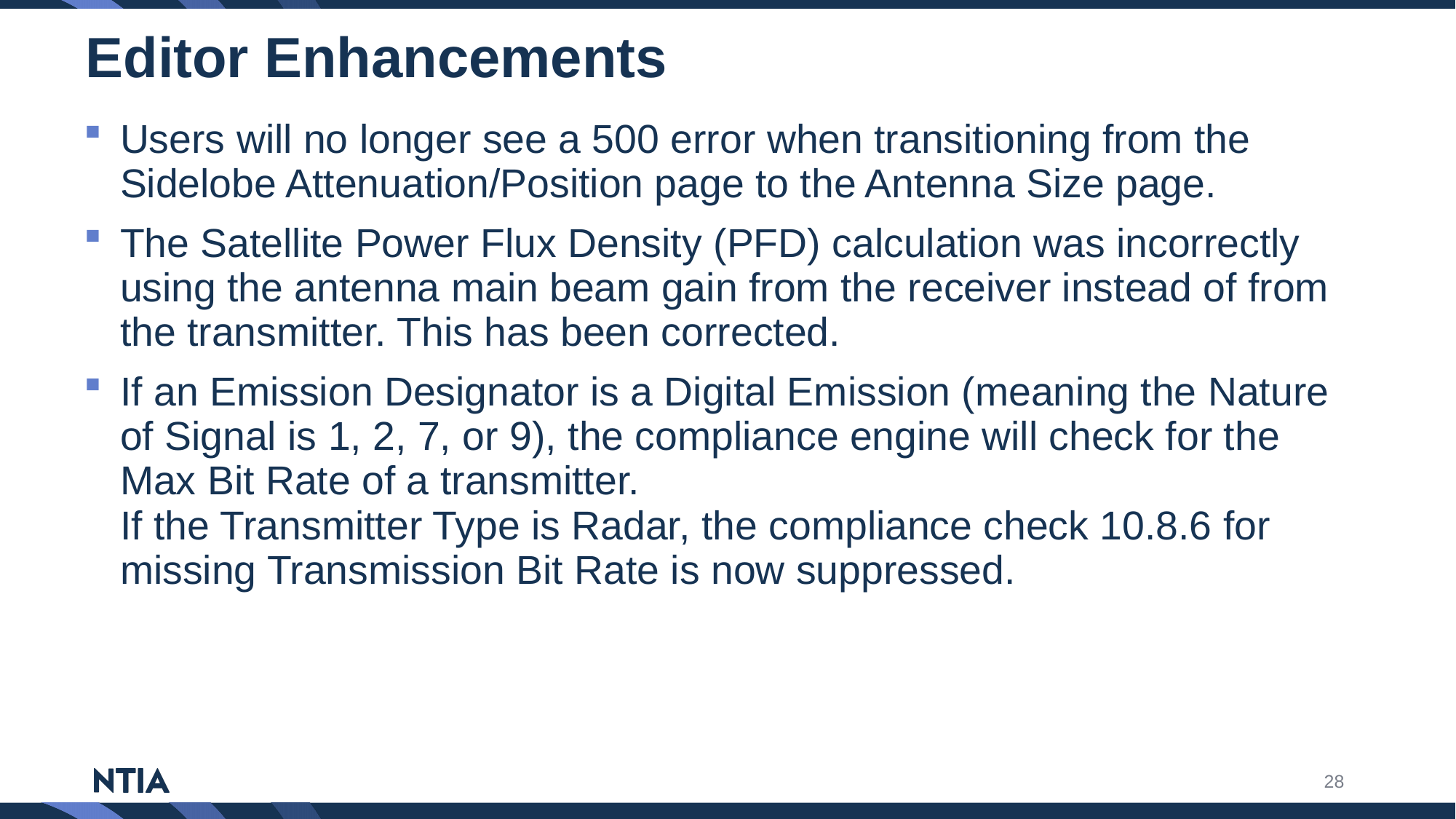

# Editor Enhancements
Users will no longer see a 500 error when transitioning from the Sidelobe Attenuation/Position page to the Antenna Size page.
The Satellite Power Flux Density (PFD) calculation was incorrectly using the antenna main beam gain from the receiver instead of from the transmitter. This has been corrected.
If an Emission Designator is a Digital Emission (meaning the Nature of Signal is 1, 2, 7, or 9), the compliance engine will check for the Max Bit Rate of a transmitter.
If the Transmitter Type is Radar, the compliance check 10.8.6 for missing Transmission Bit Rate is now suppressed.

28